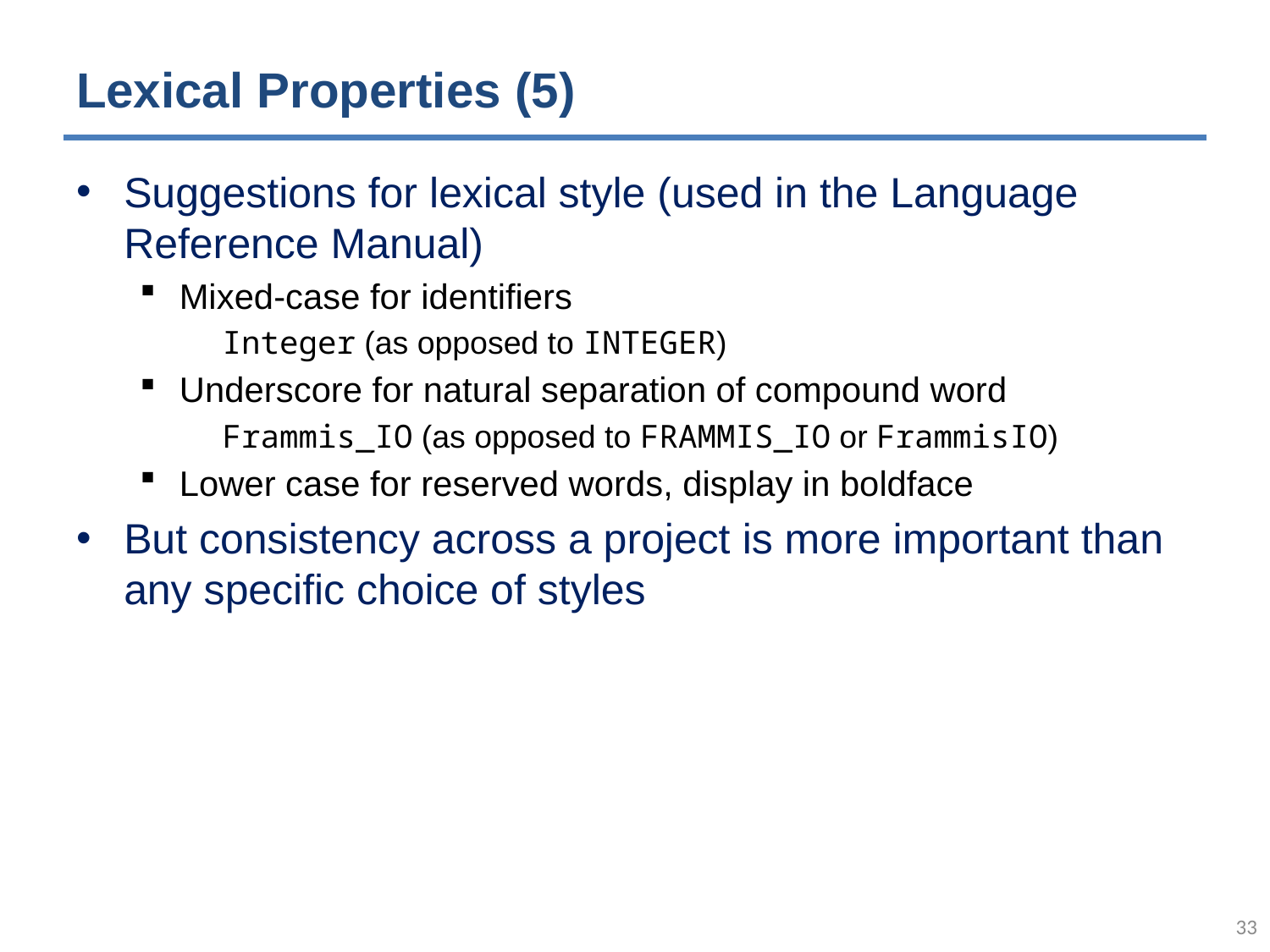

# Lexical Properties (5)
Suggestions for lexical style (used in the Language Reference Manual)
Mixed-case for identifiers
 Integer (as opposed to INTEGER)
Underscore for natural separation of compound word
 Frammis_IO (as opposed to FRAMMIS_IO or FrammisIO)
Lower case for reserved words, display in boldface
But consistency across a project is more important than any specific choice of styles

33